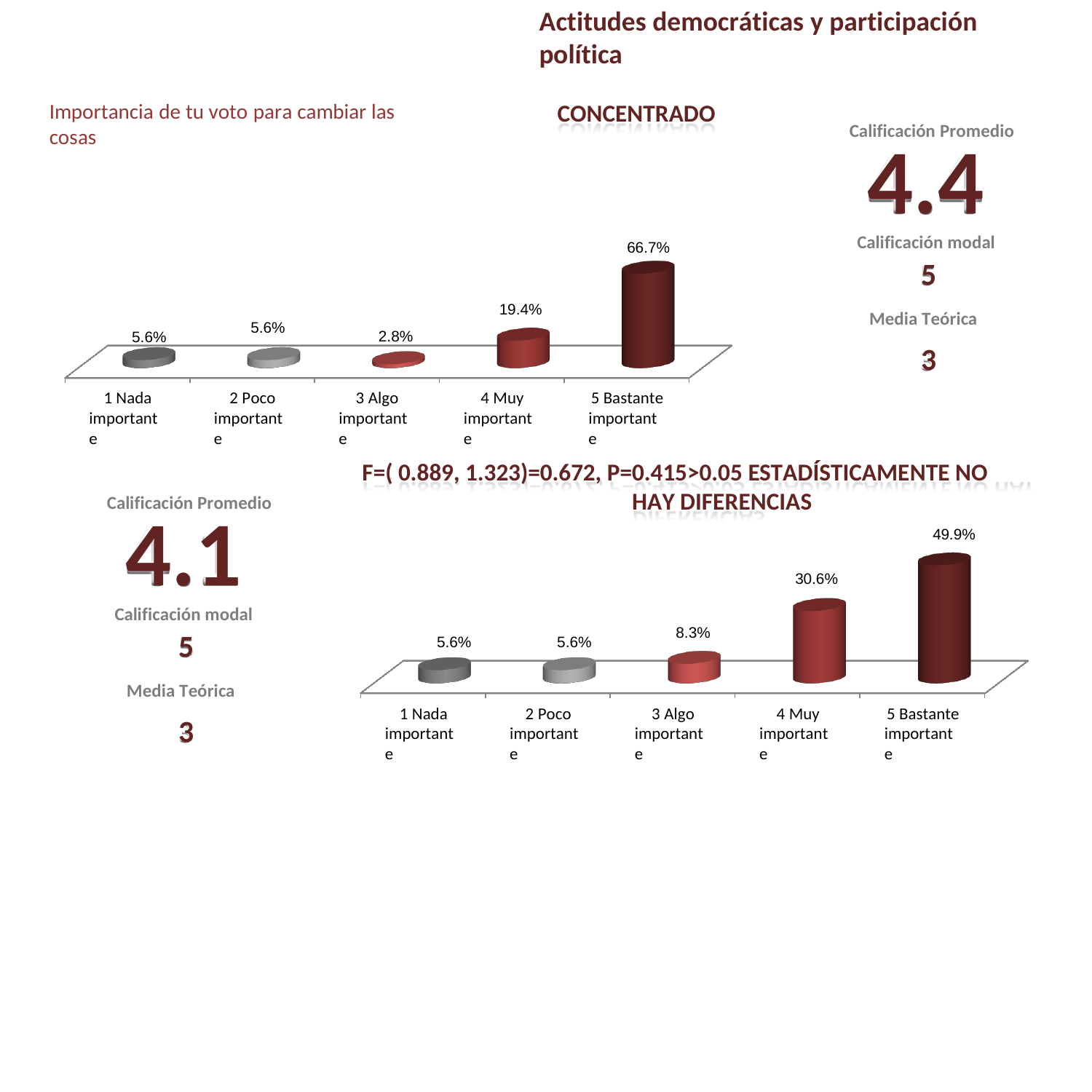

Actitudes democráticas y participación política
CONCENTRADO
Importancia de tu voto para cambiar las cosas

Calificación Promedio
4.4
Calificación modal
5

Media Teórica

3

66.7%

19.4%
5.6%
2.8%
5.6%

1 Nada importante
2 Poco importante
3 Algo importante
4 Muy importante
5 Bastante importante
F=( 0.889, 1.323)=0.672, P=0.415>0.05 ESTADÍSTICAMENTE NO HAY DIFERENCIAS

49.9%

Calificación Promedio
4.1
Calificación modal
5

Media Teórica

3

30.6%

8.3%
5.6%
5.6%

1 Nada importante
2 Poco importante
3 Algo importante
4 Muy importante
5 Bastante importante